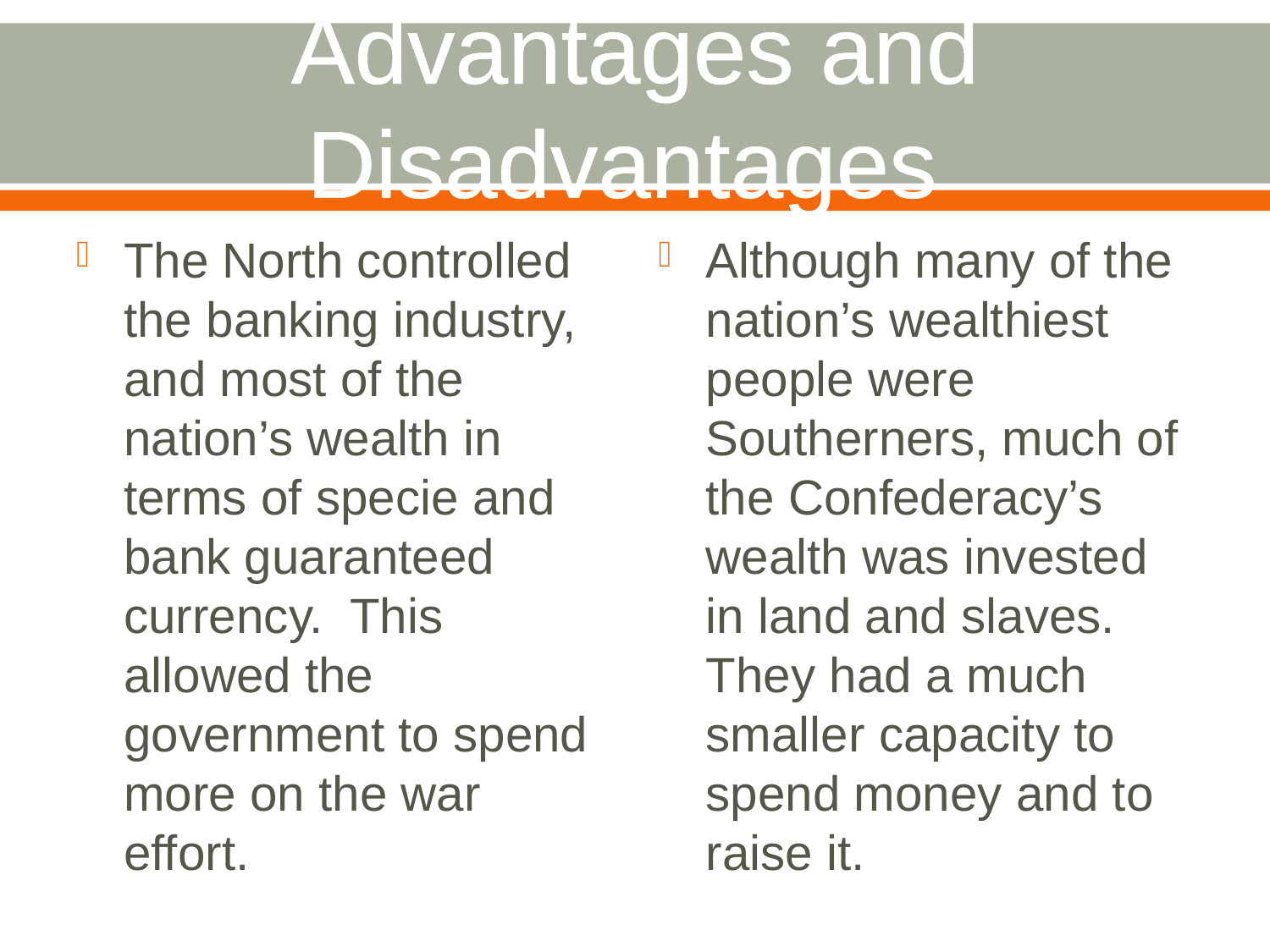

# Advantages and Disadvantages
The North controlled the banking industry, and most of the nation’s wealth in terms of specie and bank guaranteed currency.  This allowed the government to spend more on the war effort.
Although many of the nation’s wealthiest people were Southerners, much of the Confederacy’s wealth was invested in land and slaves.  They had a much smaller capacity to spend money and to raise it.